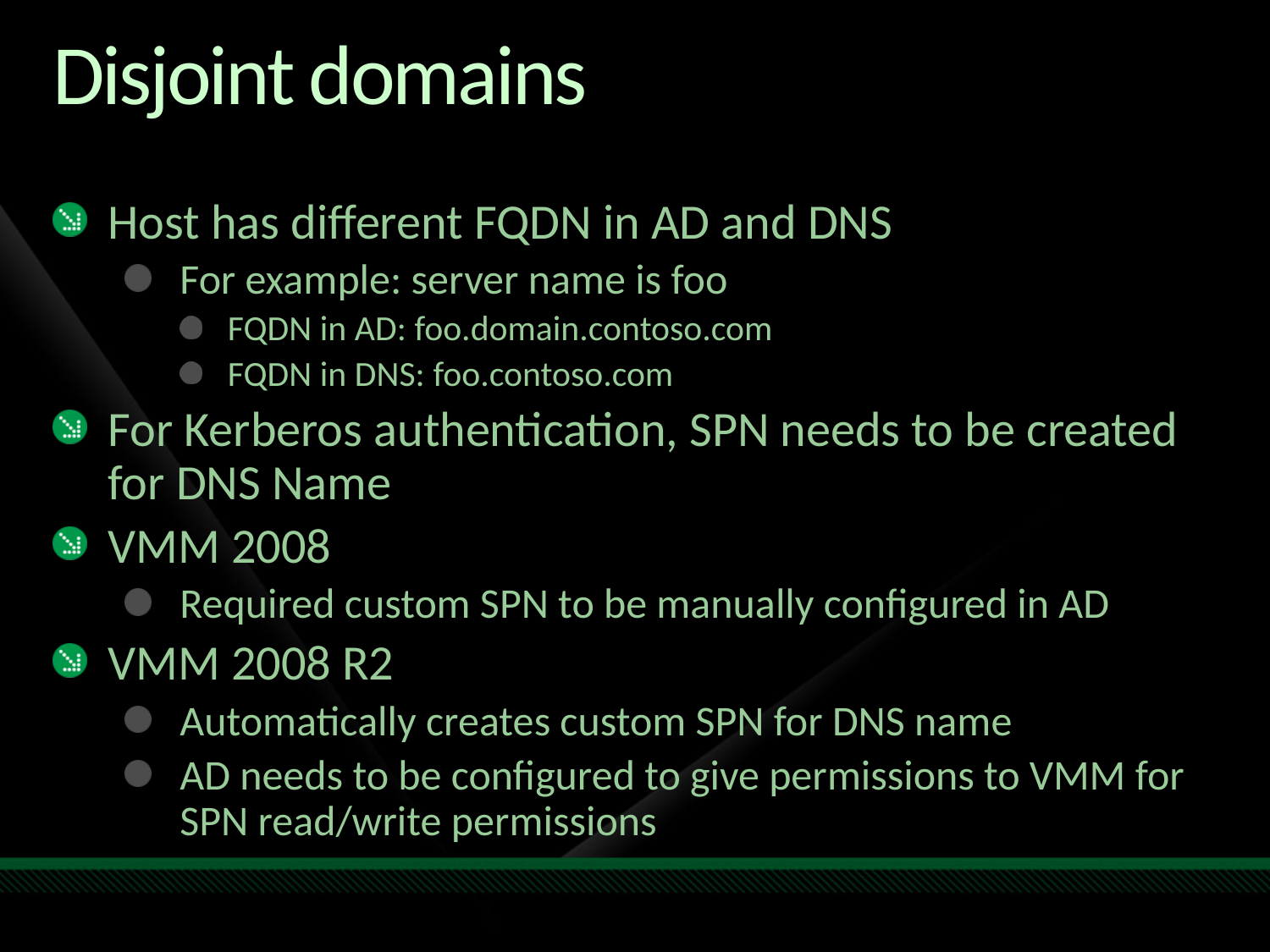

# Disjoint domains
Host has different FQDN in AD and DNS
For example: server name is foo
FQDN in AD: foo.domain.contoso.com
FQDN in DNS: foo.contoso.com
For Kerberos authentication, SPN needs to be created for DNS Name
VMM 2008
Required custom SPN to be manually configured in AD
VMM 2008 R2
Automatically creates custom SPN for DNS name
AD needs to be configured to give permissions to VMM for SPN read/write permissions